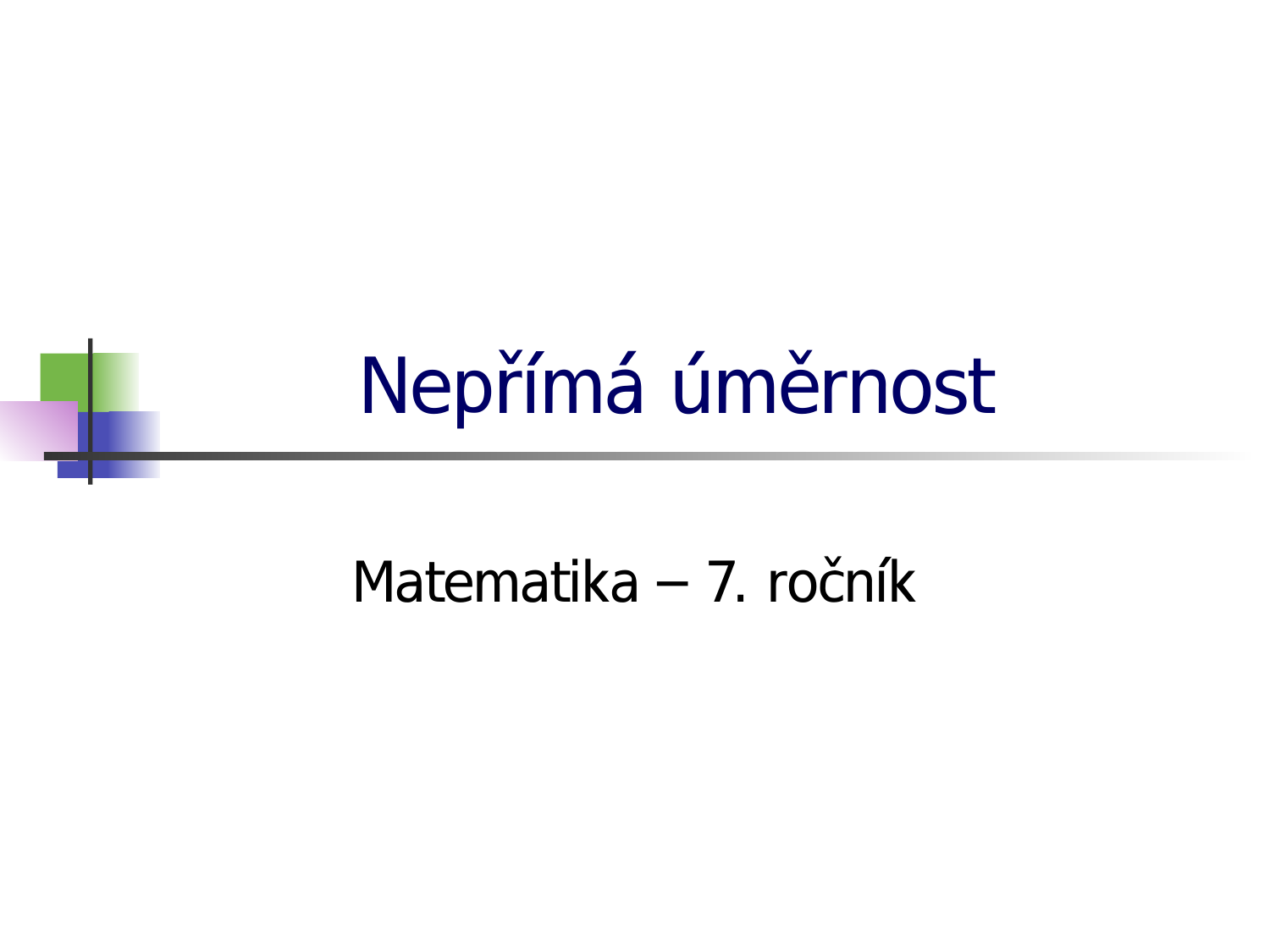

# Nepřímá úměrnost
Matematika – 7. ročník